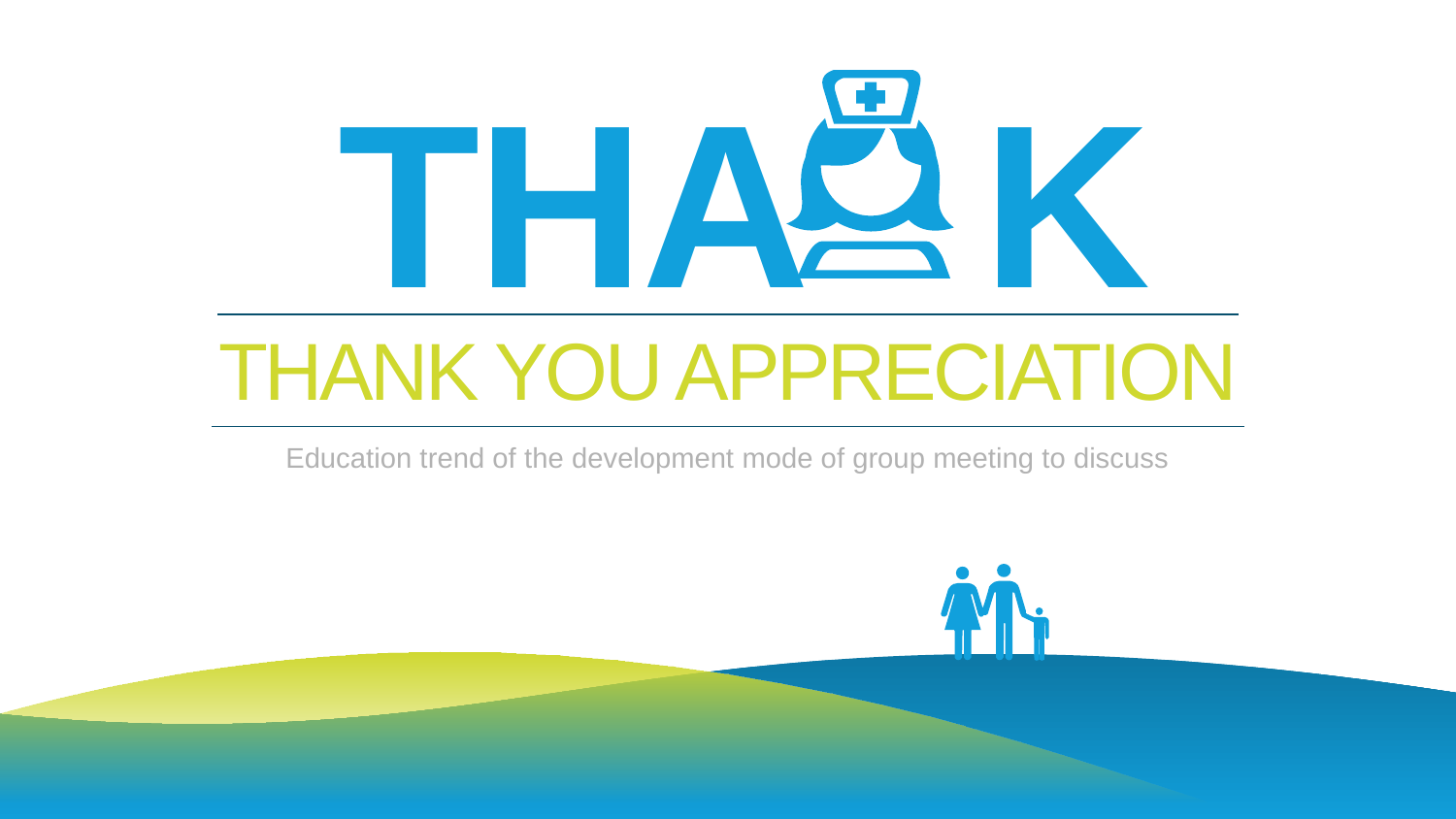

THA   K

THANK YOU APPRECIATION
Education trend of the development mode of group meeting to discuss